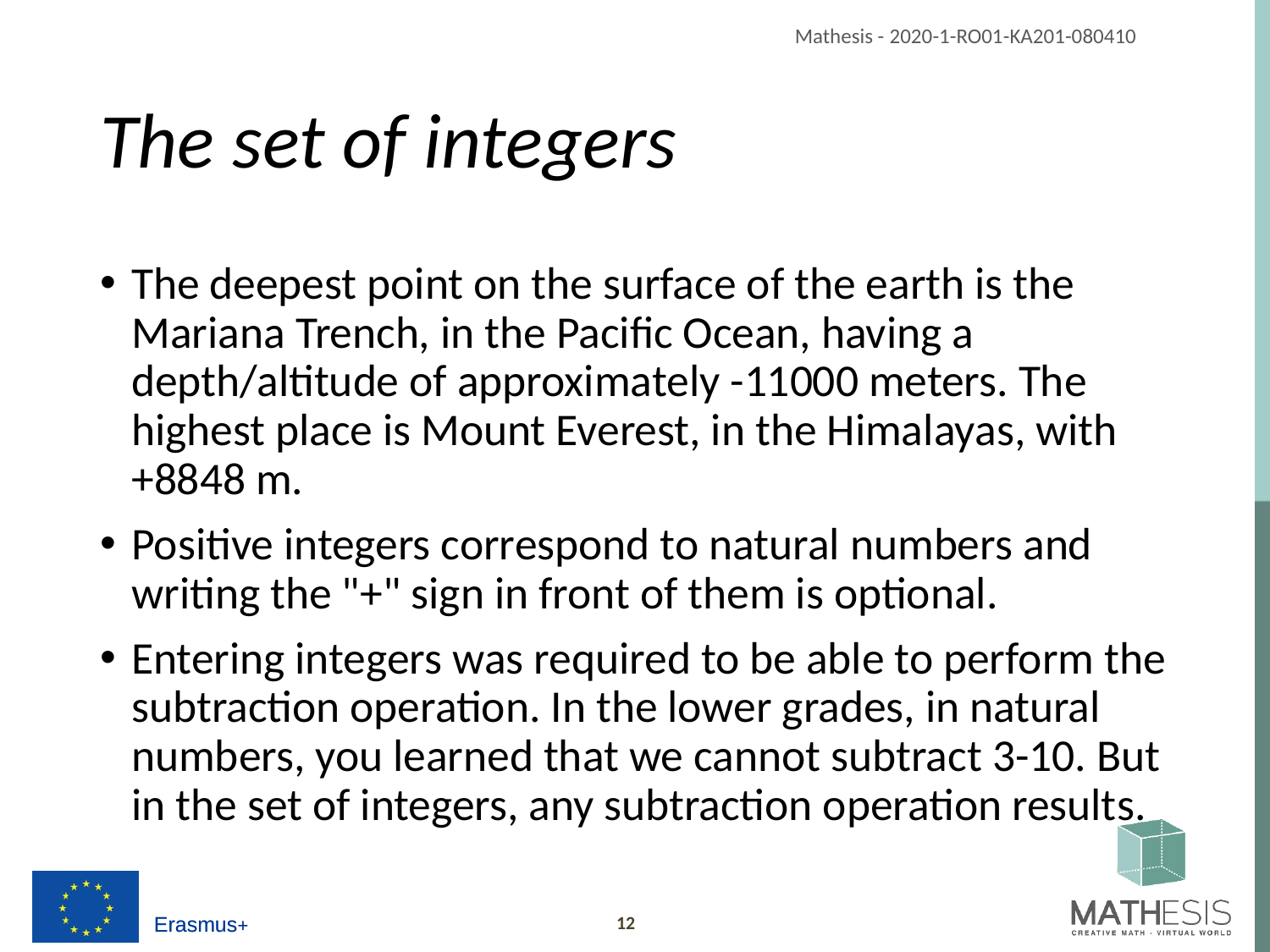

# The set of integers
The deepest point on the surface of the earth is the Mariana Trench, in the Pacific Ocean, having a depth/altitude of approximately -11000 meters. The highest place is Mount Everest, in the Himalayas, with +8848 m.
Positive integers correspond to natural numbers and writing the "+" sign in front of them is optional.
Entering integers was required to be able to perform the subtraction operation. In the lower grades, in natural numbers, you learned that we cannot subtract 3-10. But in the set of integers, any subtraction operation results.